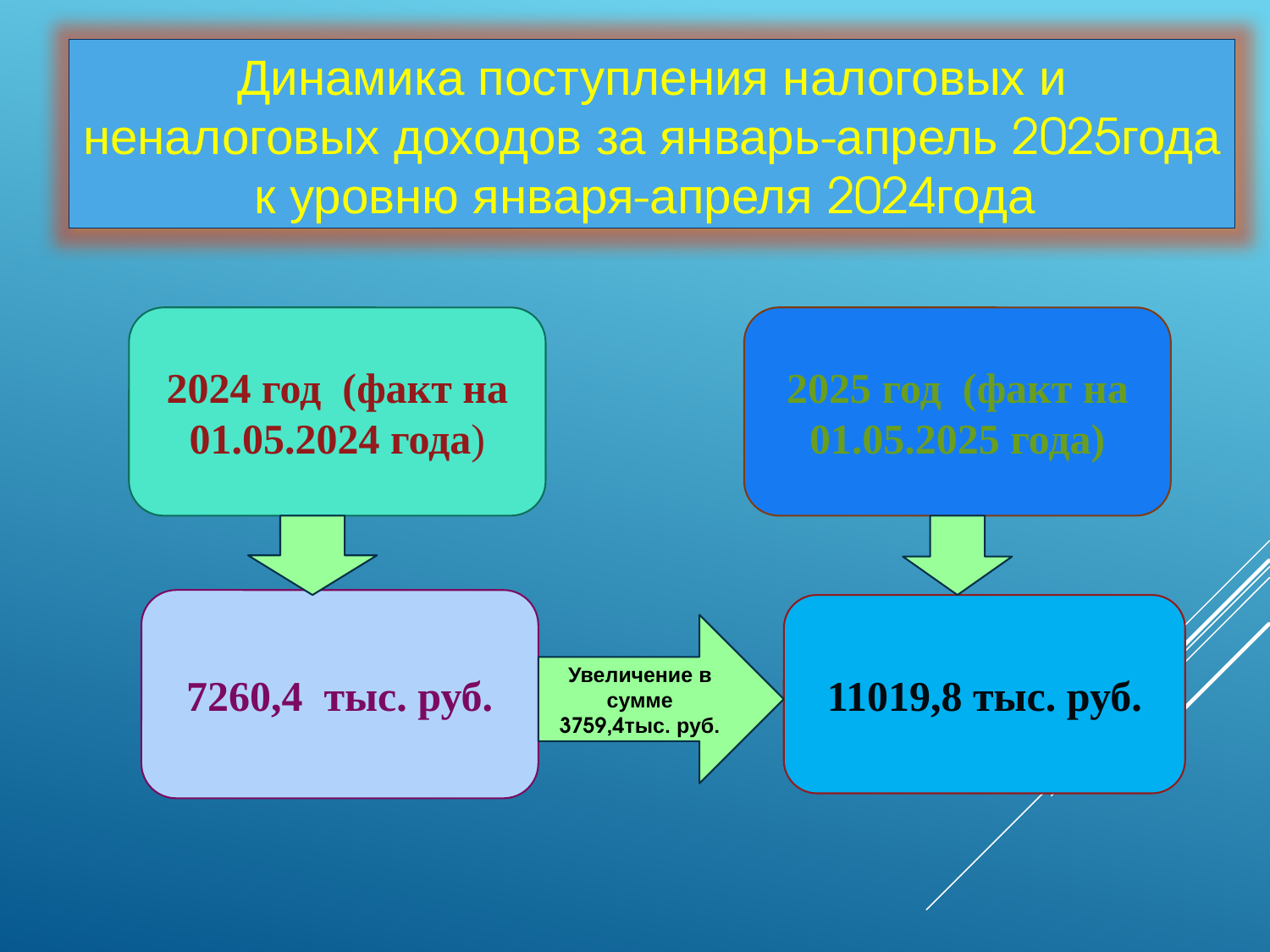

Динамика поступления налоговых и неналоговых доходов за январь-апрель 2025года к уровню января-апреля 2024года
2024 год  (факт на 01.05.2024 года)
2025 год  (факт на 01.05.2025 года)

7260,4  тыс. руб.
11019,8 тыс. руб.
Увеличение в сумме 3759,4тыс. руб.